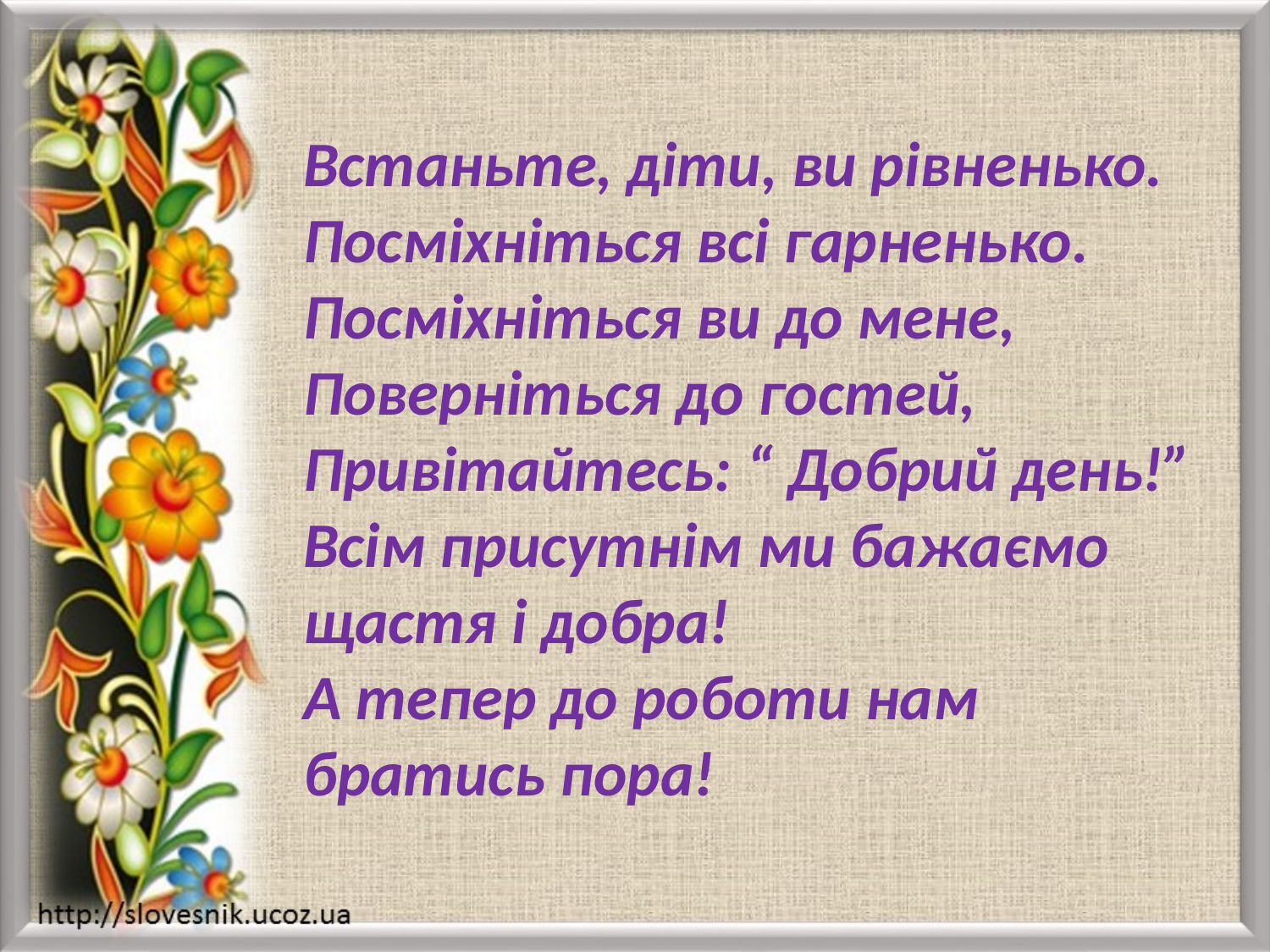

Встаньте, діти, ви рівненько.
Посміхніться всі гарненько.
Посміхніться ви до мене,
Поверніться до гостей,
Привітайтесь: “ Добрий день!”
Всім присутнім ми бажаємо щастя і добра!
А тепер до роботи нам братись пора!